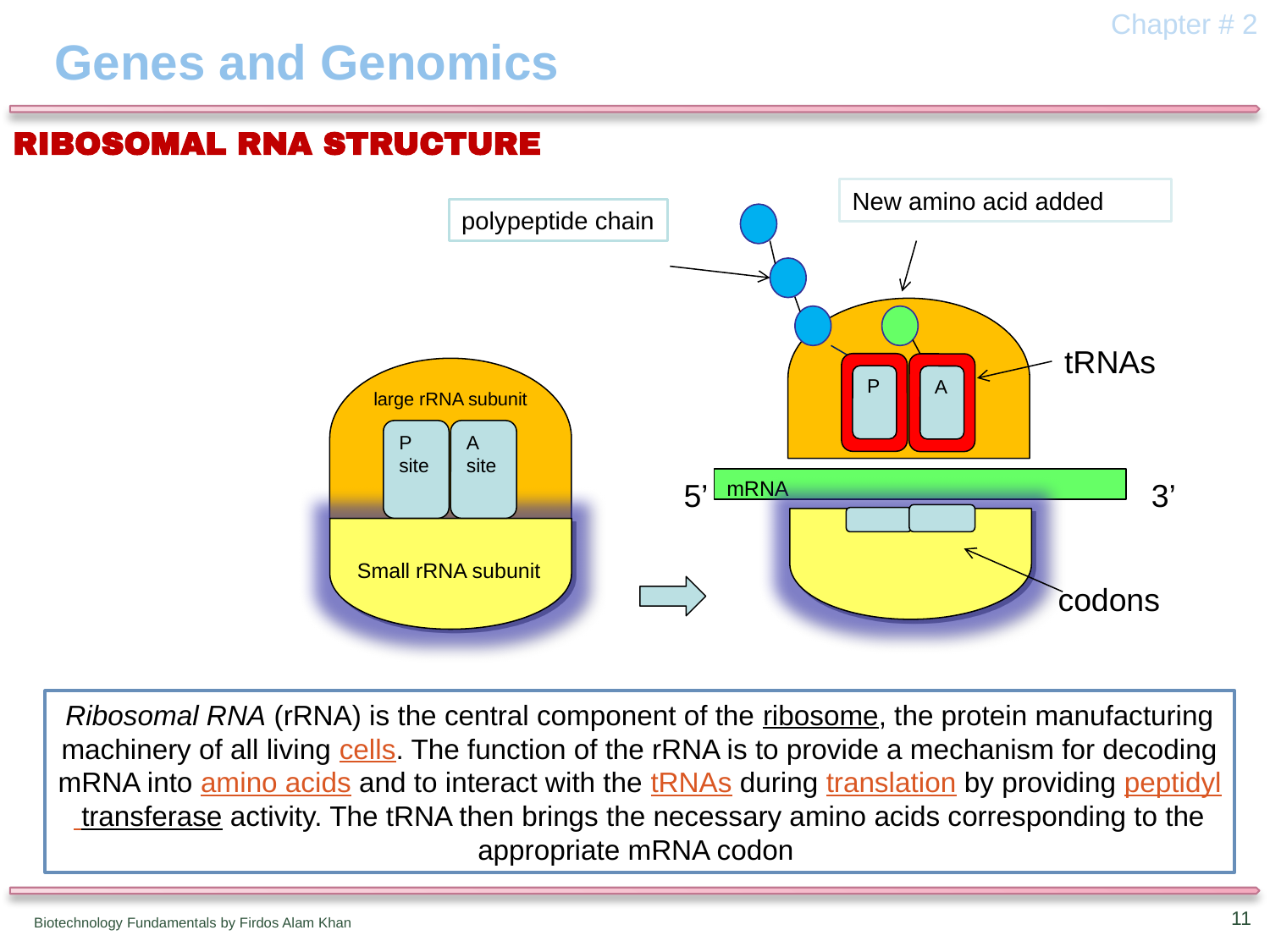

Chapter # 2
# Genes and Genomics

ribosomal Rna structure
New amino acid added
polypeptide chain

tRNAs

P
A
large rRNA subunit
mRNA
P site
A
site

5’
3’

Small rRNA subunit
codons

Ribosomal RNA (rRNA) is the central component of the ribosome, the protein manufacturing machinery of all living cells. The function of the rRNA is to provide a mechanism for decoding mRNA into amino acids and to interact with the tRNAs during translation by providing peptidyl transferase activity. The tRNA then brings the necessary amino acids corresponding to the appropriate mRNA codon
Title in here

11
Biotechnology Fundamentals by Firdos Alam Khan